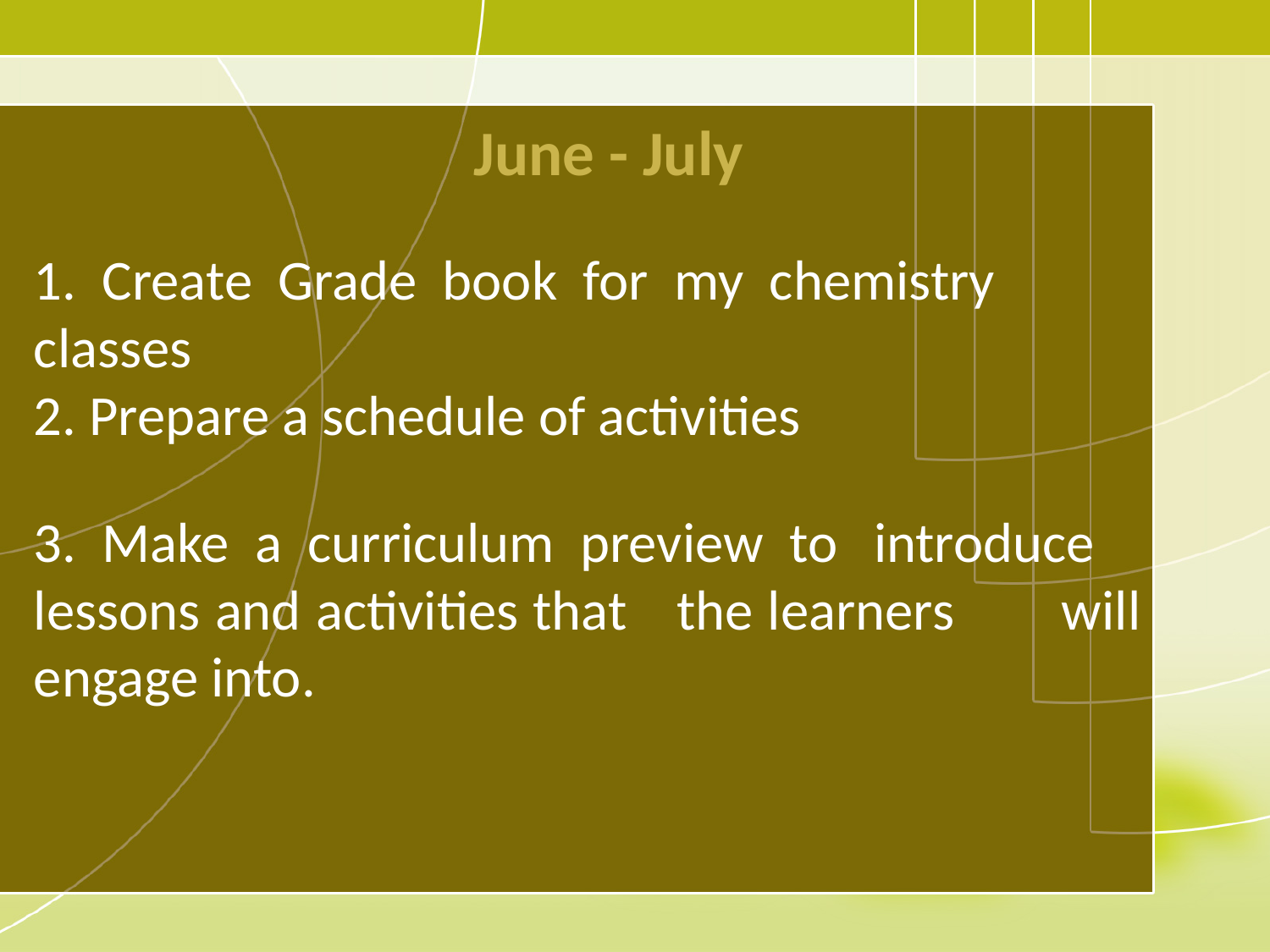

June - July
1. Create Grade book for my chemistry 	classes
2. Prepare a schedule of activities

3. Make a curriculum preview to 	introduce 	lessons and activities that 	the learners 	will engage into.